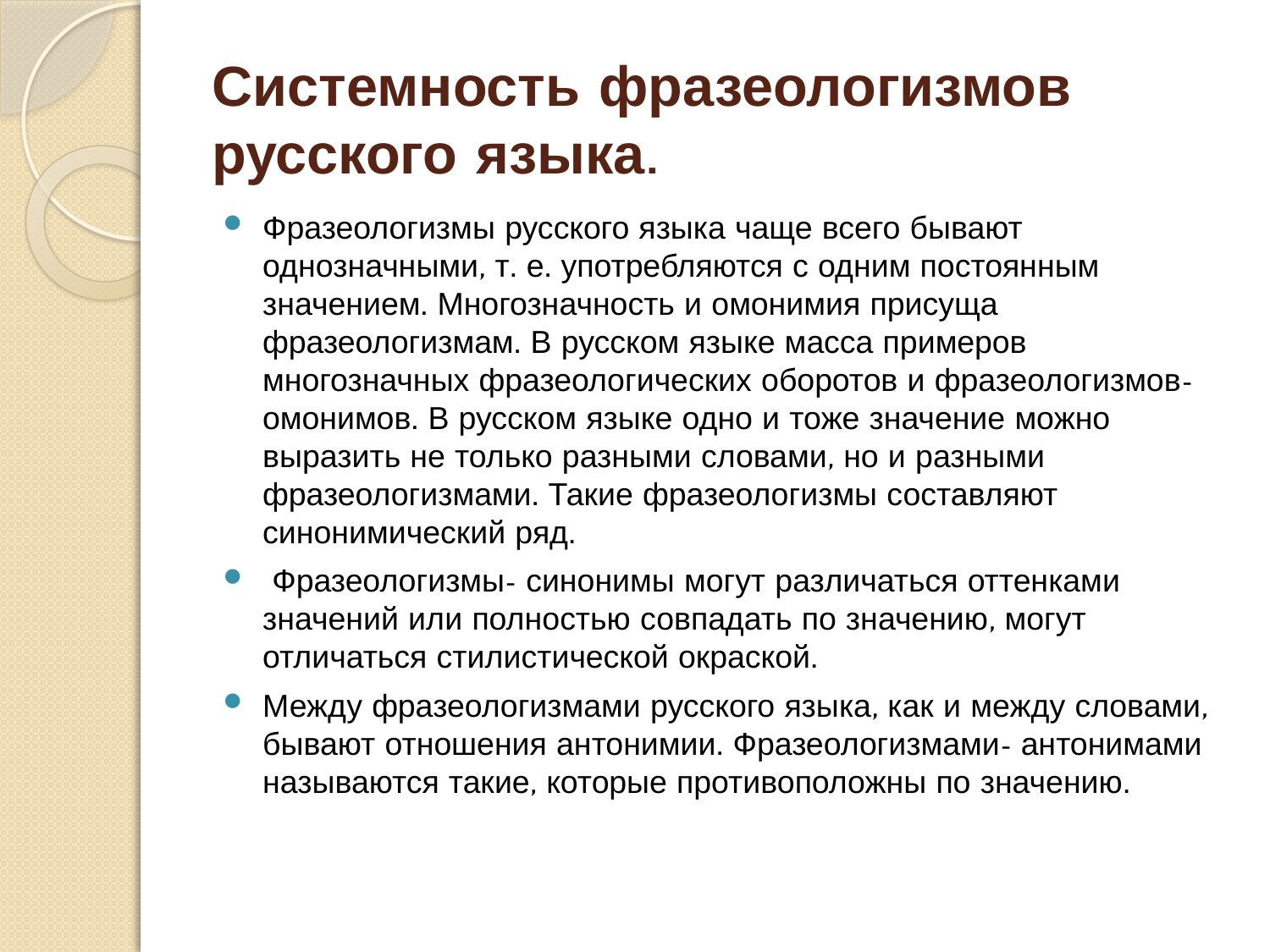

# Системность фразеологизмов русского языка.
Фразеологизмы русского языка чаще всего бывают однозначными, т. е. употребляются с одним постоянным значением. Многозначность и омонимия присуща фразеологизмам. В русском языке масса примеров многозначных фразеологических оборотов и фразеологизмов- омонимов. В русском языке одно и тоже значение можно выразить не только разными словами, но и разными фразеологизмами. Такие фразеологизмы составляют синонимический ряд.
 Фразеологизмы- синонимы могут различаться оттенками значений или полностью совпадать по значению, могут отличаться стилистической окраской.
Между фразеологизмами русского языка, как и между словами, бывают отношения антонимии. Фразеологизмами- антонимами называются такие, которые противоположны по значению.